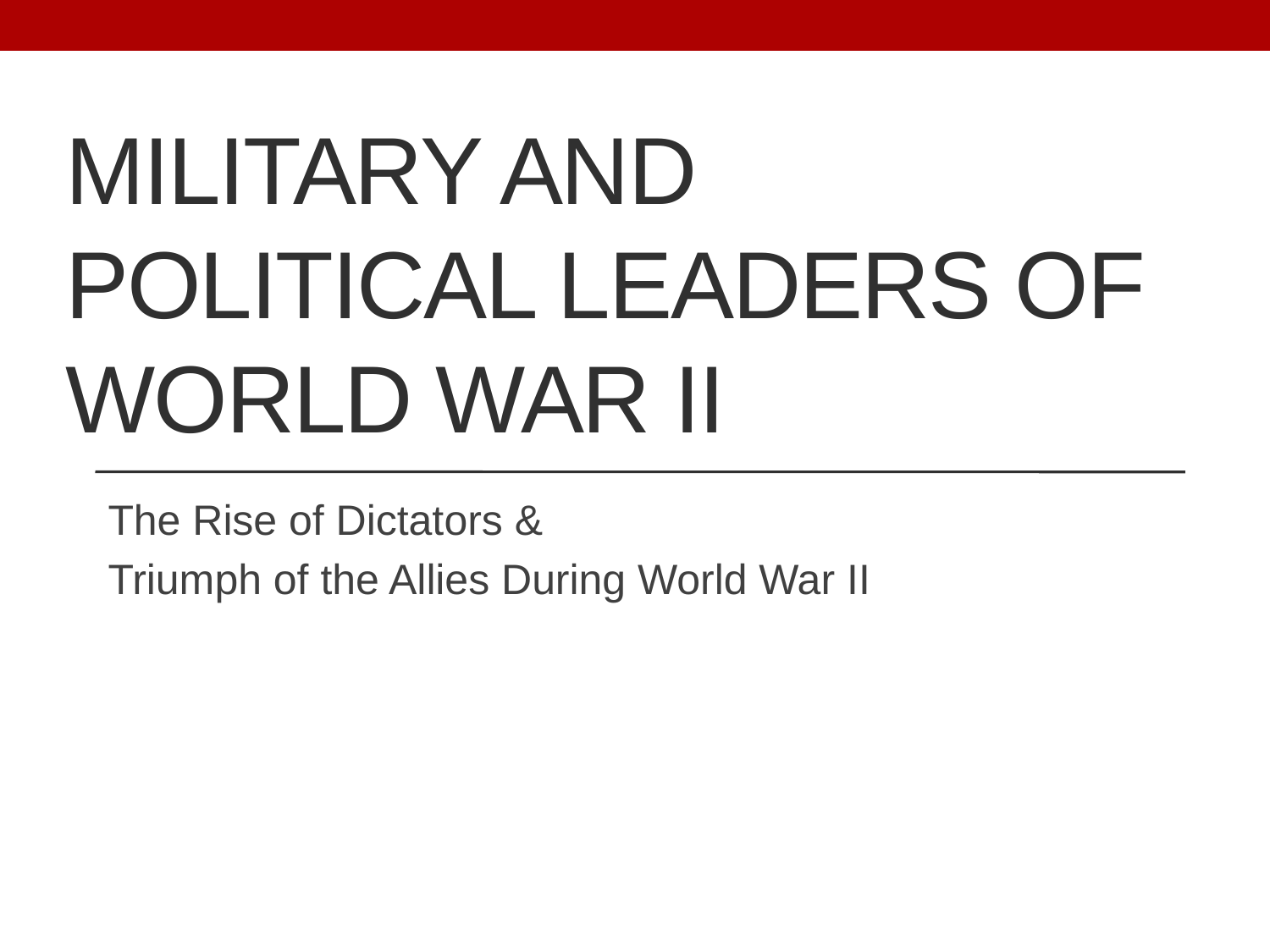

# Military and political leaders of world war II
The Rise of Dictators &
Triumph of the Allies During World War II